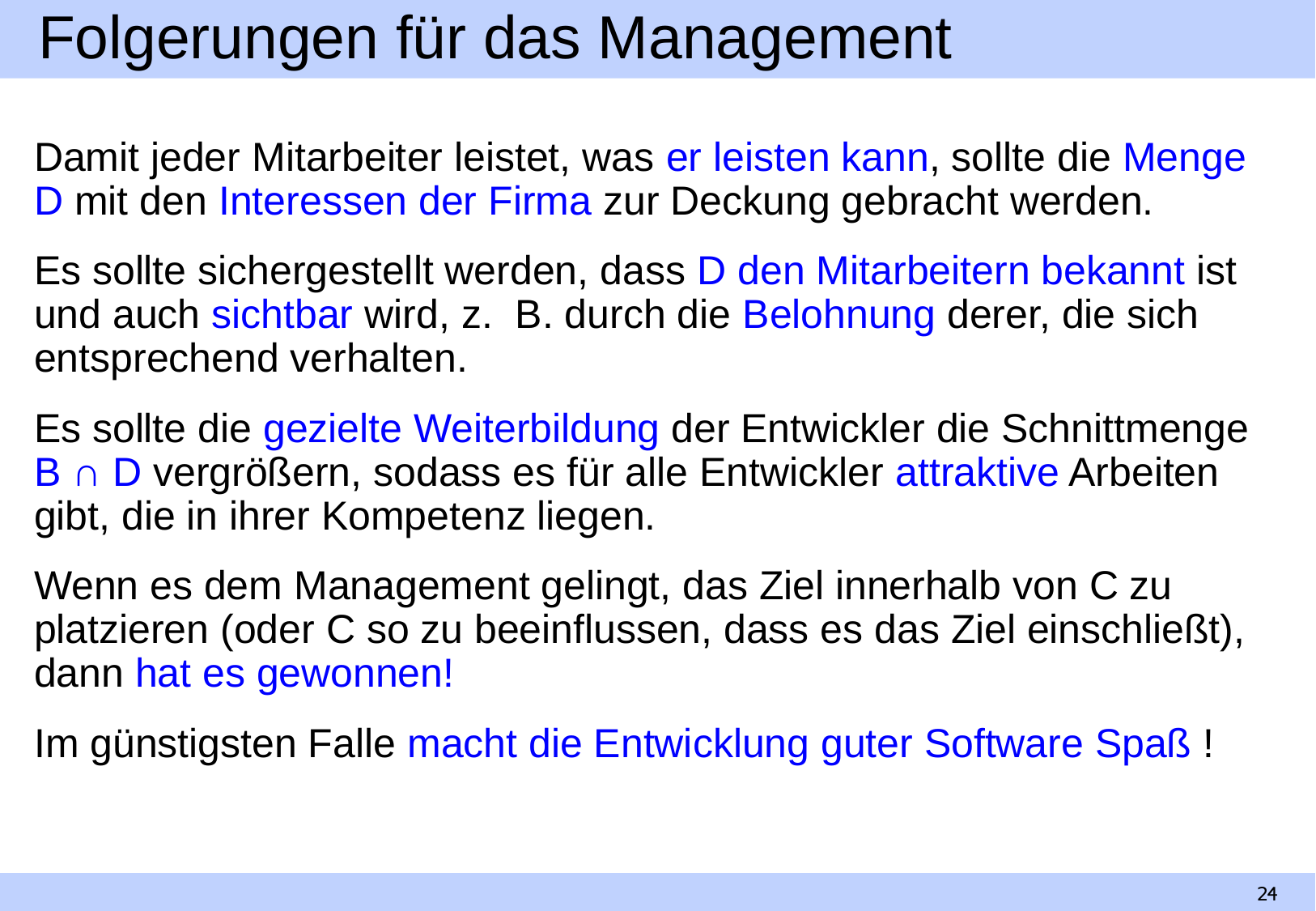

# Folgerungen für das Management
Damit jeder Mitarbeiter leistet, was er leisten kann, sollte die Menge D mit den Interessen der Firma zur Deckung gebracht werden.
Es sollte sichergestellt werden, dass D den Mitarbeitern bekannt ist und auch sichtbar wird, z.  B. durch die Belohnung derer, die sich entsprechend verhalten.
Es sollte die gezielte Weiterbildung der Entwickler die Schnittmenge B ∩ D vergrößern, sodass es für alle Entwickler attraktive Arbeiten gibt, die in ihrer Kompetenz liegen.
Wenn es dem Management gelingt, das Ziel innerhalb von C zu platzieren (oder C so zu beeinflussen, dass es das Ziel einschließt), dann hat es gewonnen!
Im günstigsten Falle macht die Entwicklung guter Software Spaß !

24